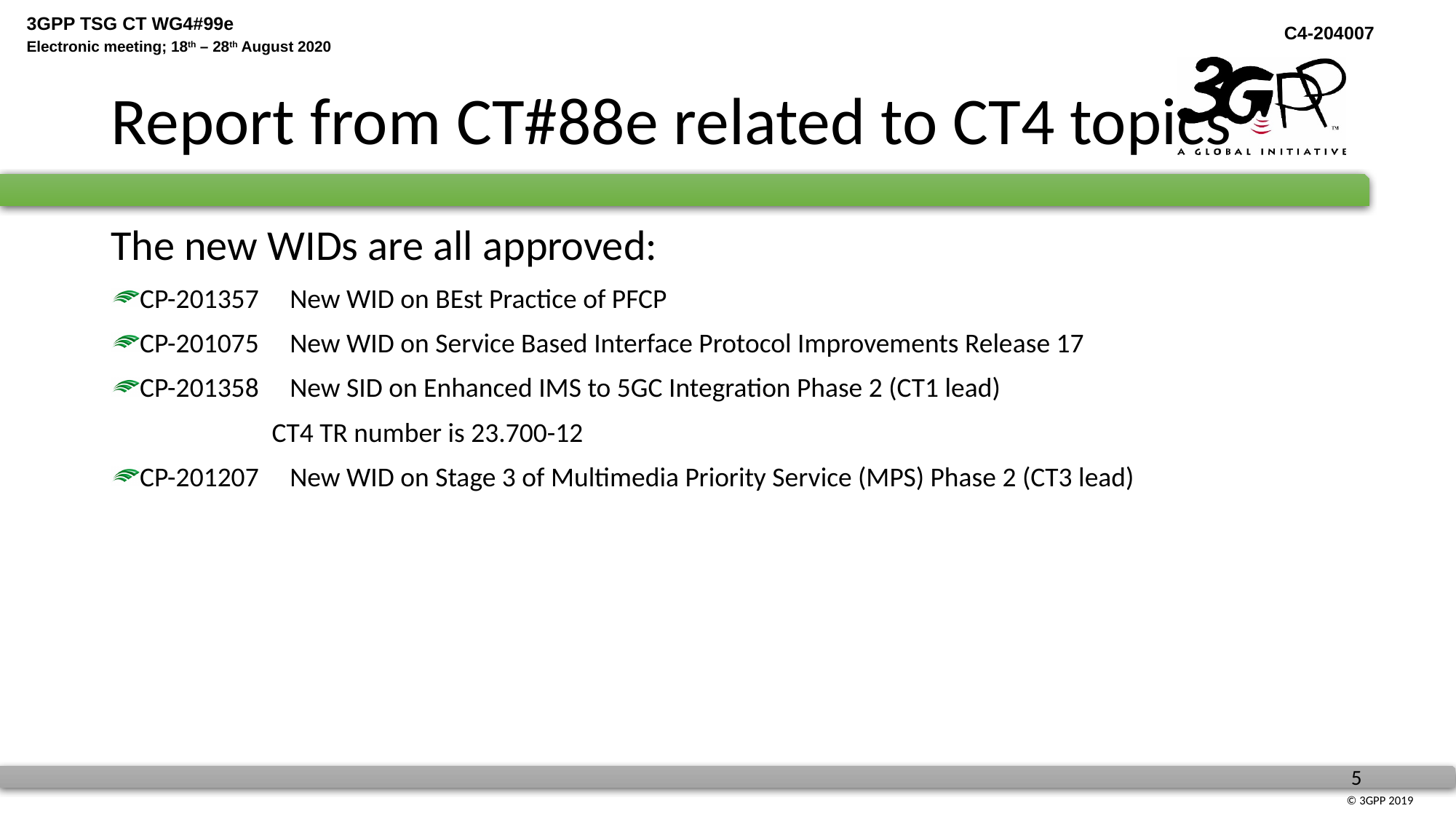

# Report from CT#88e related to CT4 topics
The new WIDs are all approved:
CP-201357     New WID on BEst Practice of PFCP
CP-201075     New WID on Service Based Interface Protocol Improvements Release 17
CP-201358     New SID on Enhanced IMS to 5GC Integration Phase 2 (CT1 lead)
                          CT4 TR number is 23.700-12
CP-201207     New WID on Stage 3 of Multimedia Priority Service (MPS) Phase 2 (CT3 lead)